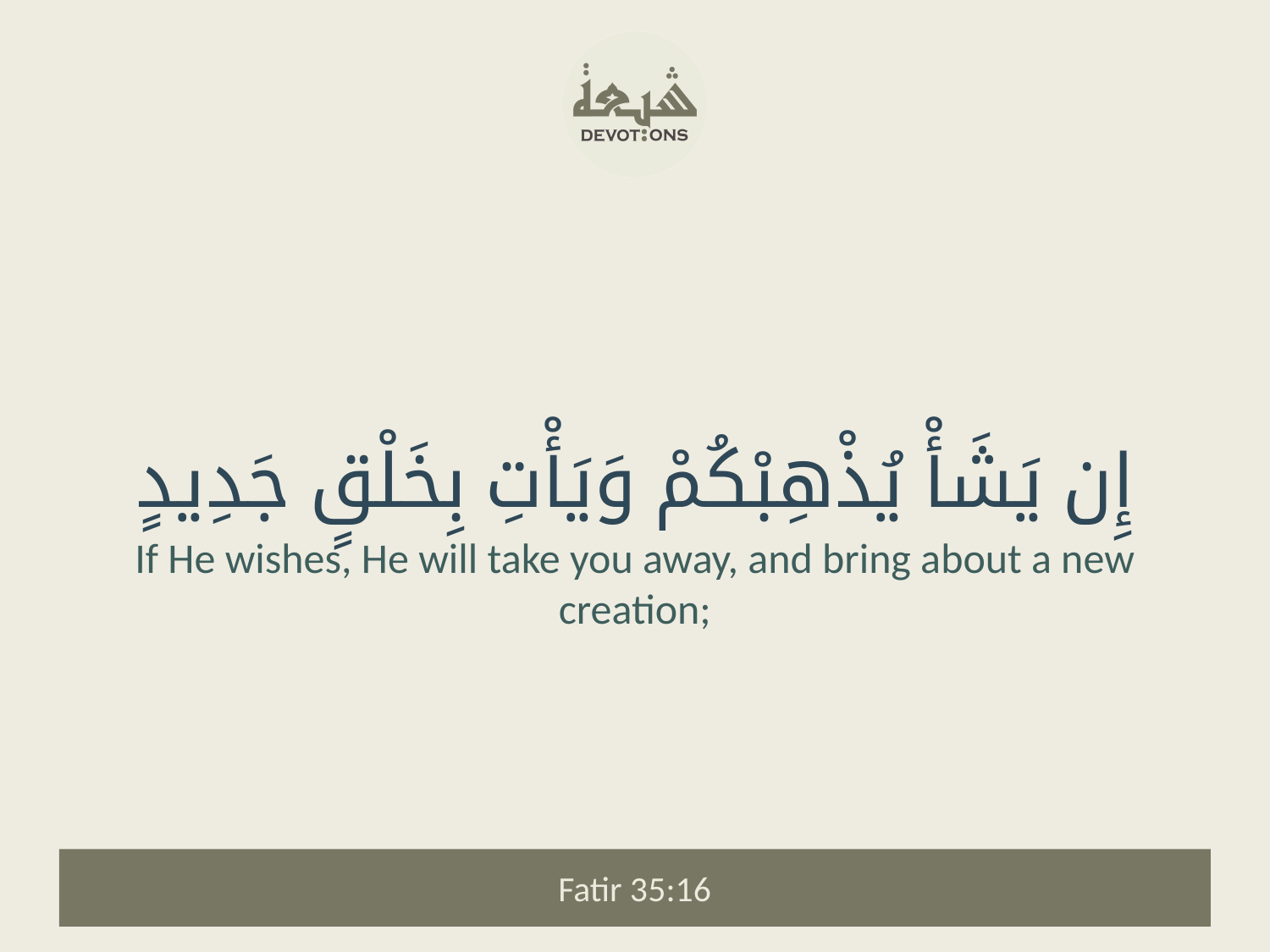

إِن يَشَأْ يُذْهِبْكُمْ وَيَأْتِ بِخَلْقٍ جَدِيدٍ
If He wishes, He will take you away, and bring about a new creation;
Fatir 35:16